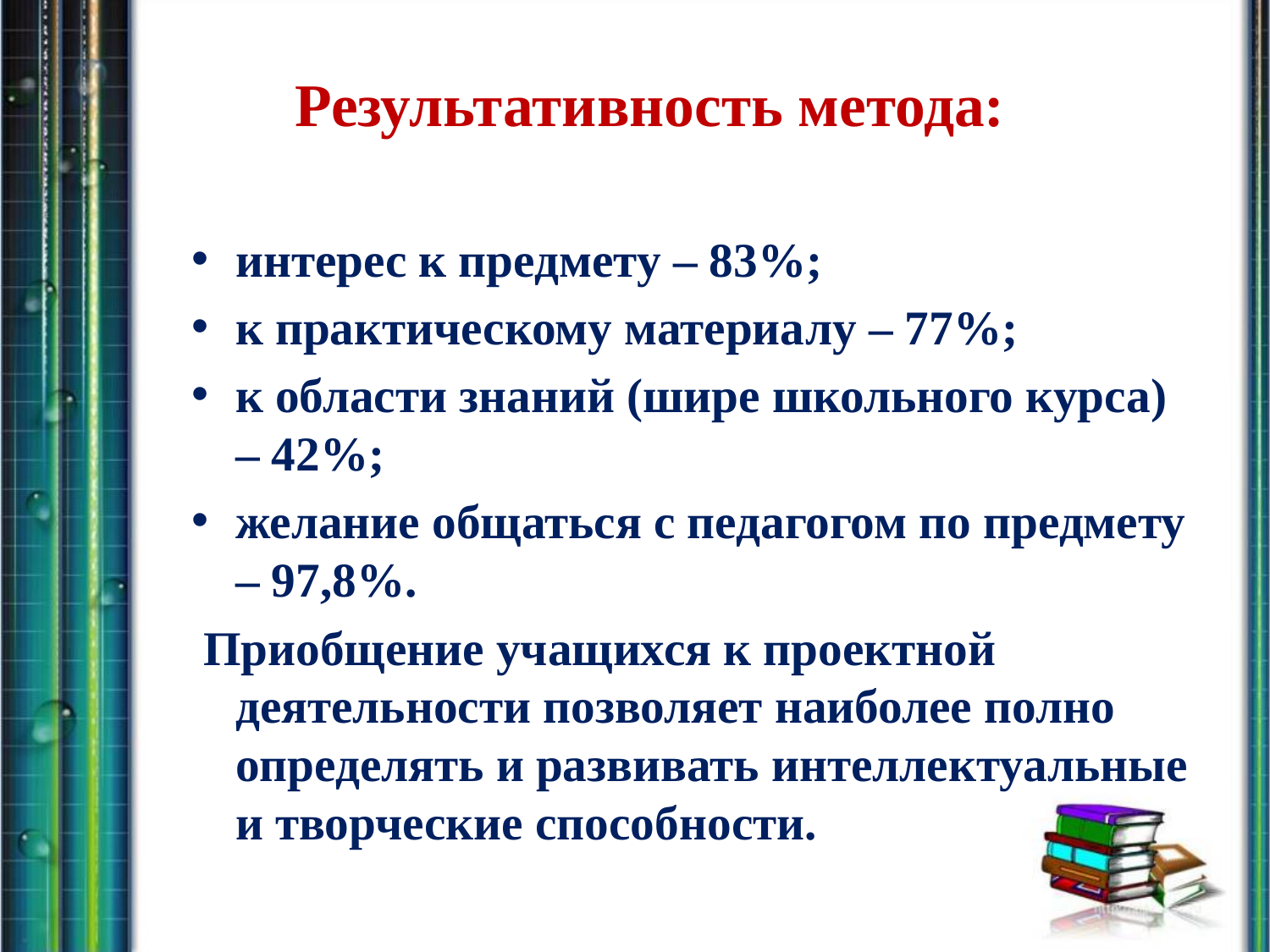

# Результативность метода:
интерес к предмету – 83%;
к практическому материалу – 77%;
к области знаний (шире школьного курса) – 42%;
желание общаться с педагогом по предмету – 97,8%.
 Приобщение учащихся к проектной деятельности позволяет наиболее полно определять и развивать интеллектуальные и творческие способности.